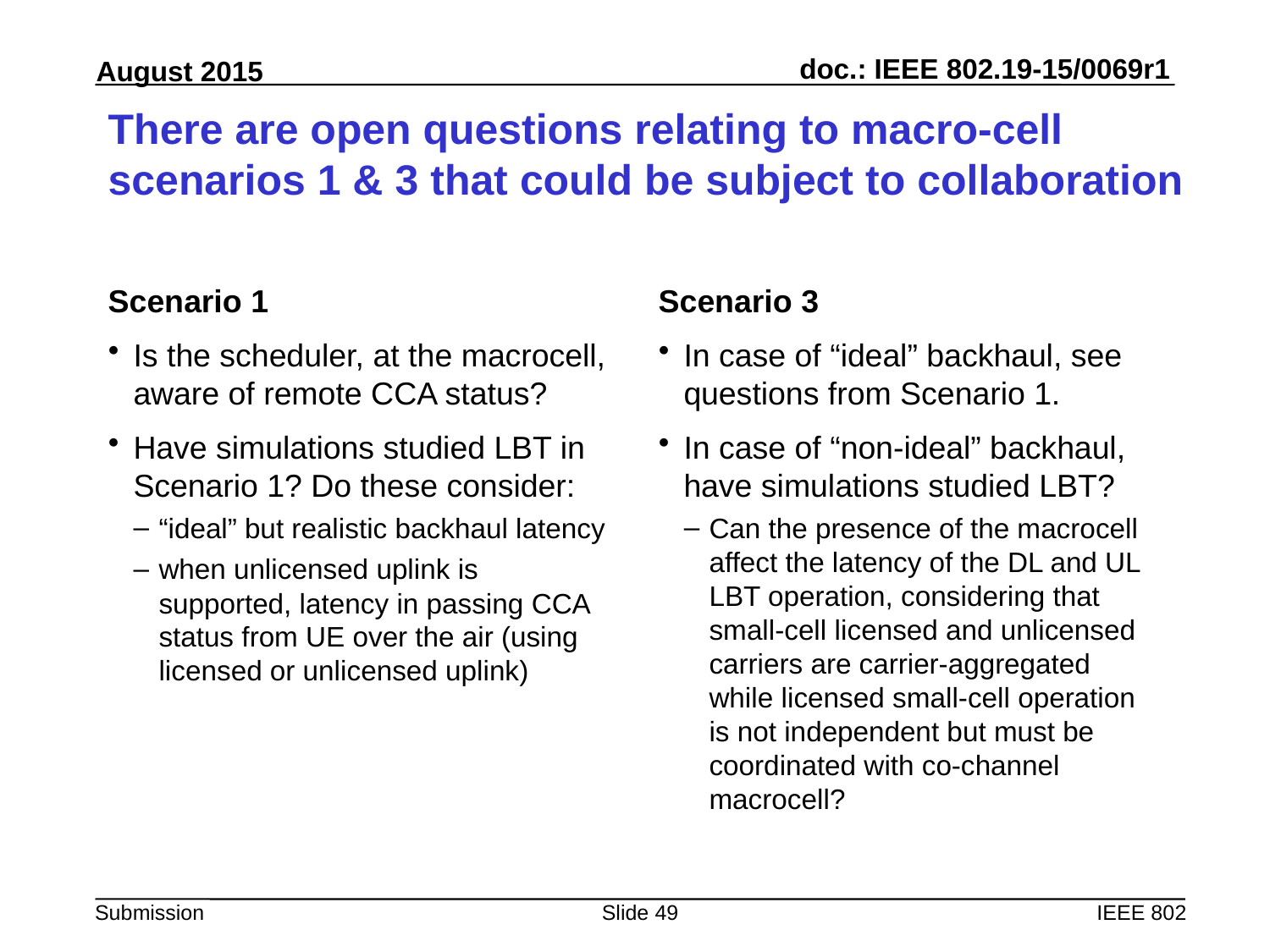

# There are open questions relating to macro-cell scenarios 1 & 3 that could be subject to collaboration

Scenario 1
Is the scheduler, at the macrocell, aware of remote CCA status?
Have simulations studied LBT in Scenario 1? Do these consider:
“ideal” but realistic backhaul latency
when unlicensed uplink is supported, latency in passing CCA status from UE over the air (using licensed or unlicensed uplink)
Scenario 3
In case of “ideal” backhaul, see questions from Scenario 1.
In case of “non-ideal” backhaul, have simulations studied LBT?
Can the presence of the macrocell affect the latency of the DL and UL LBT operation, considering that small-cell licensed and unlicensed carriers are carrier-aggregated while licensed small-cell operation is not independent but must be coordinated with co-channel macrocell?
Slide 49
IEEE 802